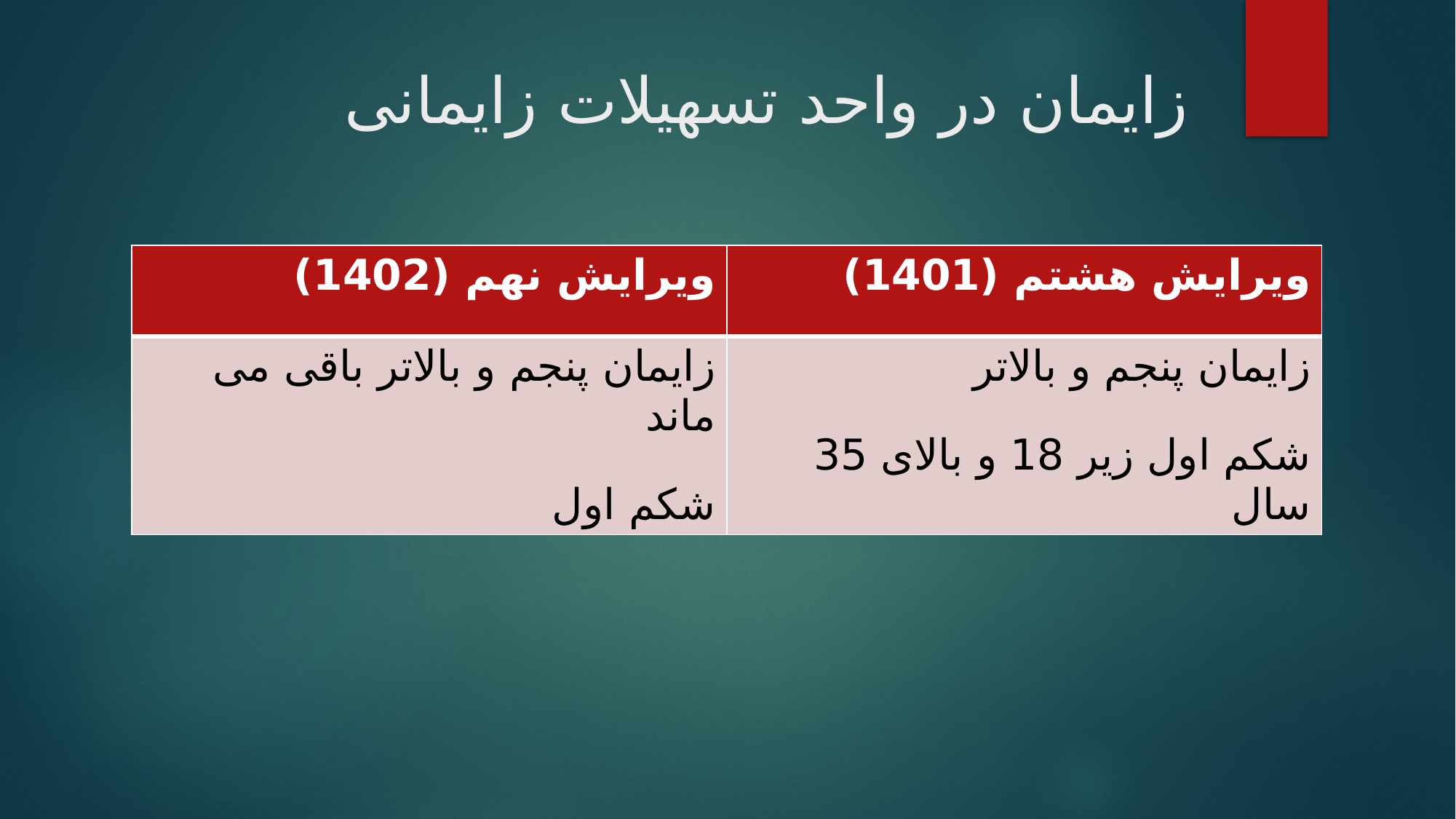

# زایمان در واحد تسهیلات زایمانی
| ویرایش نهم (1402) | ویرایش هشتم (1401) |
| --- | --- |
| زایمان پنجم و بالاتر باقی می ماند شکم اول | زایمان پنجم و بالاتر شکم اول زیر 18 و بالای 35 سال |